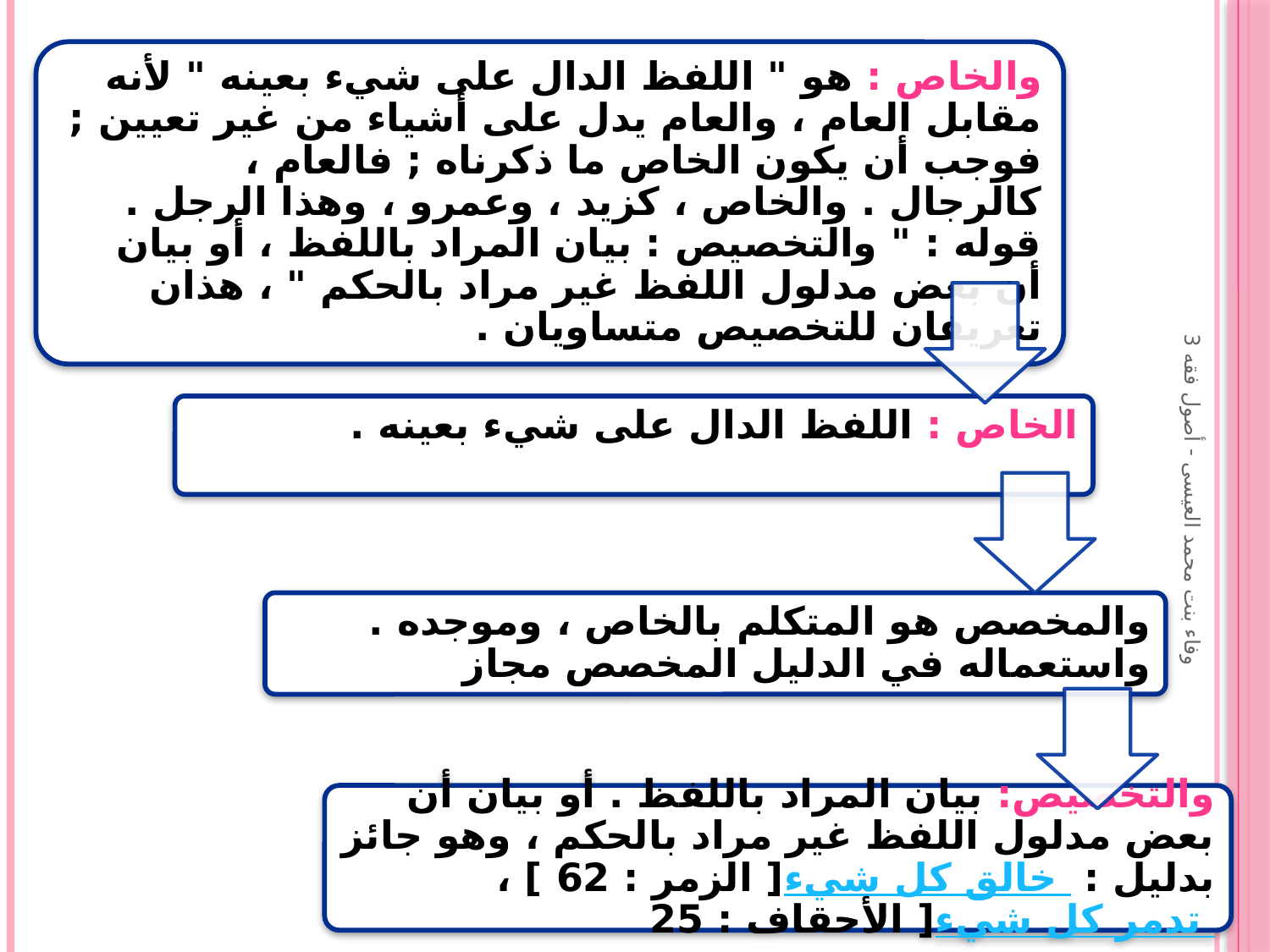

والخاص : هو " اللفظ الدال على شيء بعينه " لأنه مقابل العام ، والعام يدل على أشياء من غير تعيين ; فوجب أن يكون الخاص ما ذكرناه ; فالعام ، كالرجال . والخاص ، كزيد ، وعمرو ، وهذا الرجل .
قوله : " والتخصيص : بيان المراد باللفظ ، أو بيان أن بعض مدلول اللفظ غير مراد بالحكم " ، هذان تعريفان للتخصيص متساويان .
الخاص : اللفظ الدال على شيء بعينه .
والمخصص هو المتكلم بالخاص ، وموجده .
واستعماله في الدليل المخصص مجاز
والتخصيص: بيان المراد باللفظ . أو بيان أن بعض مدلول اللفظ غير مراد بالحكم ، وهو جائز بدليل : خالق كل شيء [ الزمر : 62 ] ، تدمر كل شيء [ الأحقاف : 25

وفاء بنت محمد العيسى - أصول فقه 3
7